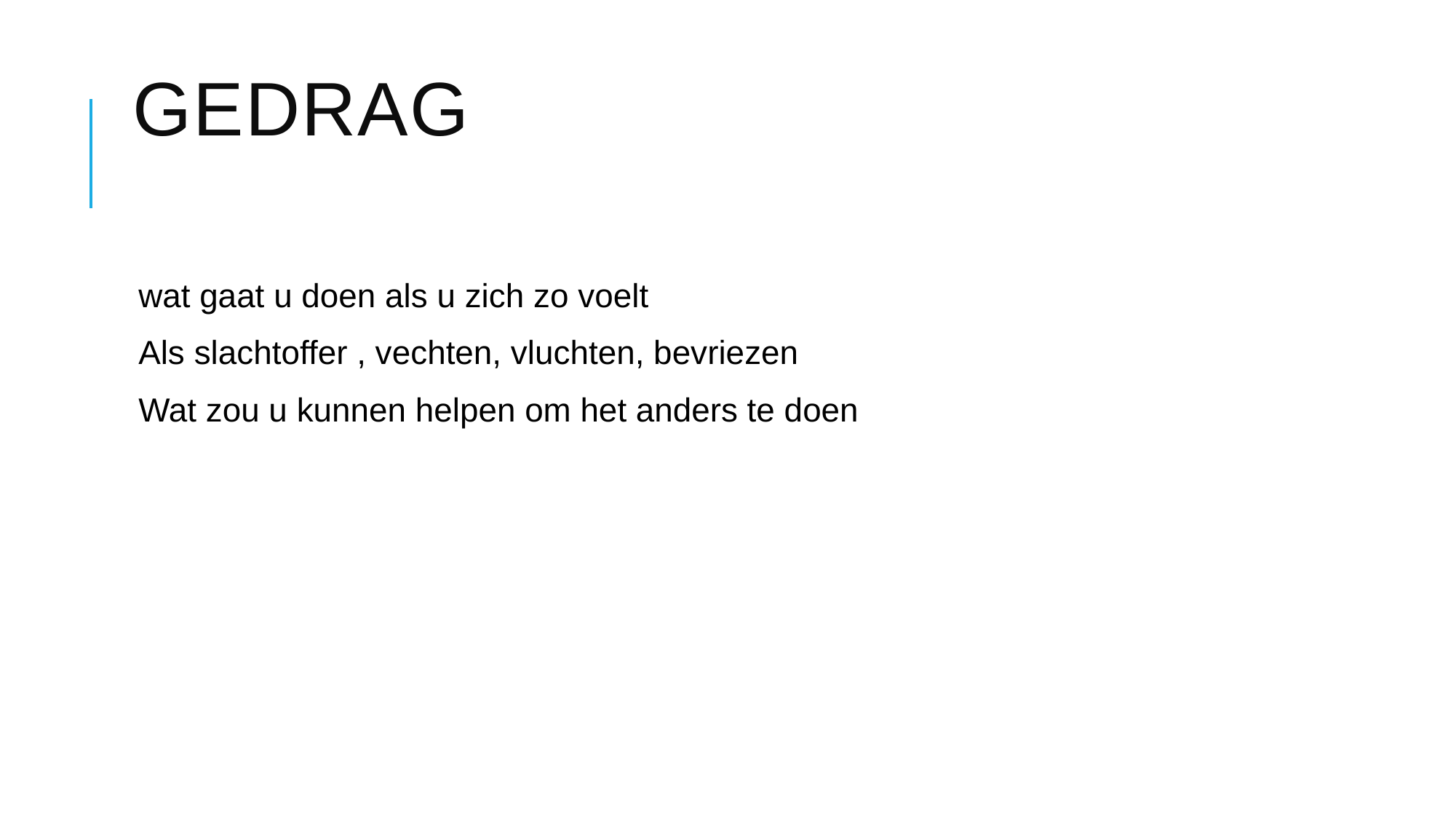

# Gedrag
wat gaat u doen als u zich zo voelt
Als slachtoffer , vechten, vluchten, bevriezen
Wat zou u kunnen helpen om het anders te doen